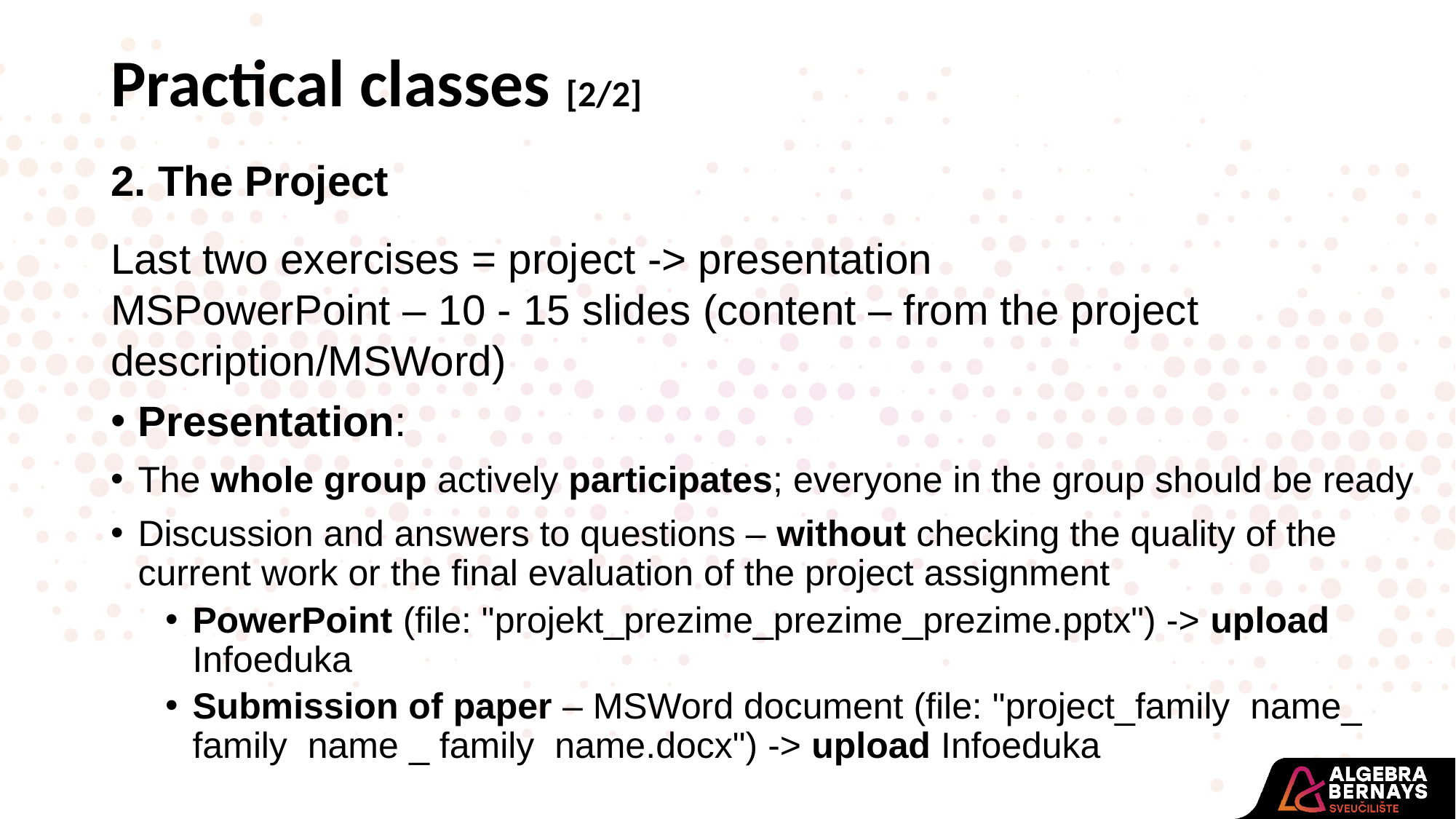

Practical classes [2/2]
2. The Project
Last two exercises = project -> presentation
MSPowerPoint – 10 - 15 slides (content – from the project description/MSWord)
Presentation:
The whole group actively participates; everyone in the group should be ready
Discussion and answers to questions – without checking the quality of the current work or the final evaluation of the project assignment
PowerPoint (file: "projekt_prezime_prezime_prezime.pptx") -> upload Infoeduka
Submission of paper – MSWord document (file: "project_family  name_ family  name _ family  name.docx") -> upload Infoeduka